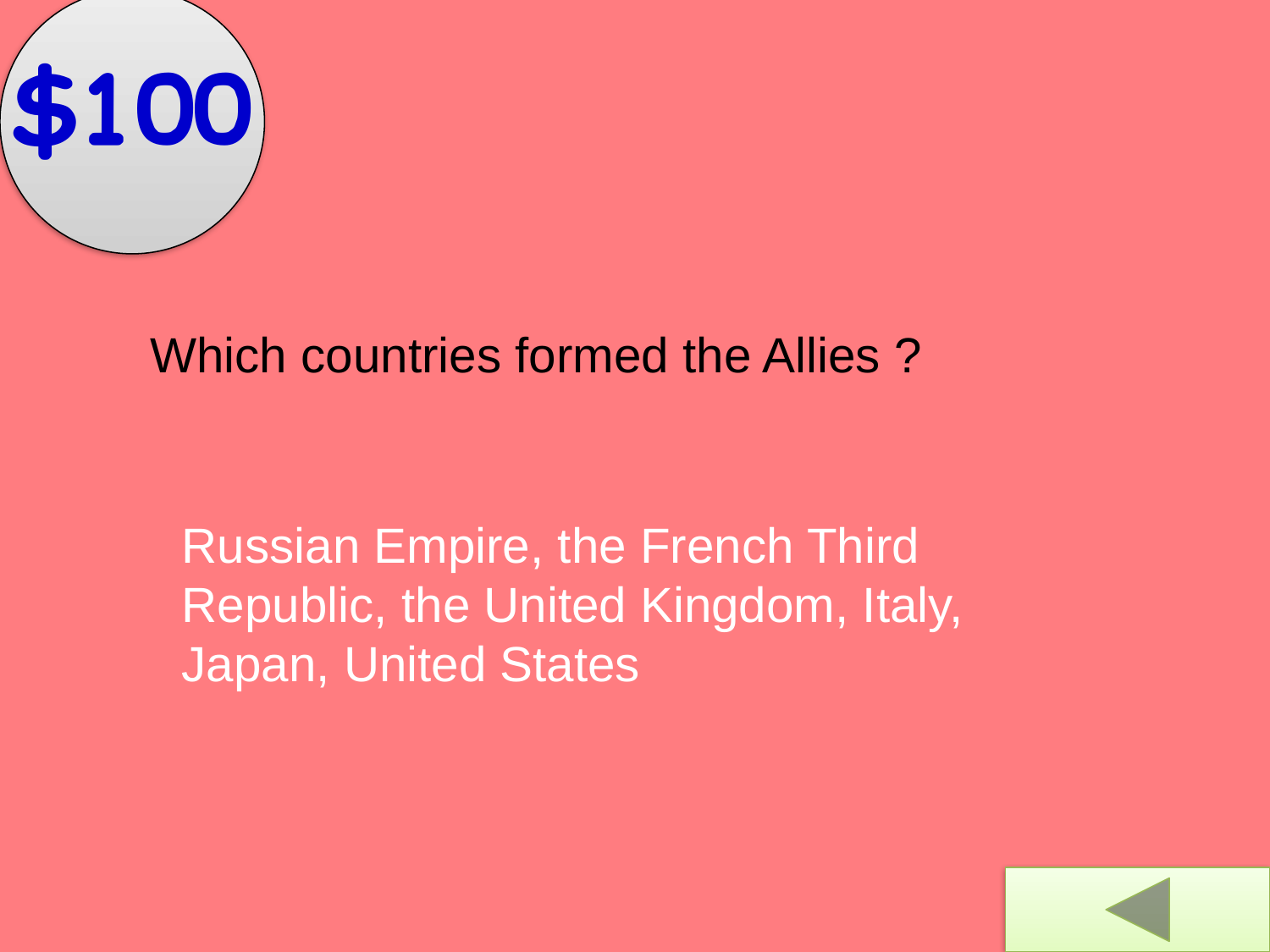

$100
Which countries formed the Allies ?
Russian Empire, the French Third Republic, the United Kingdom, Italy, Japan, United States